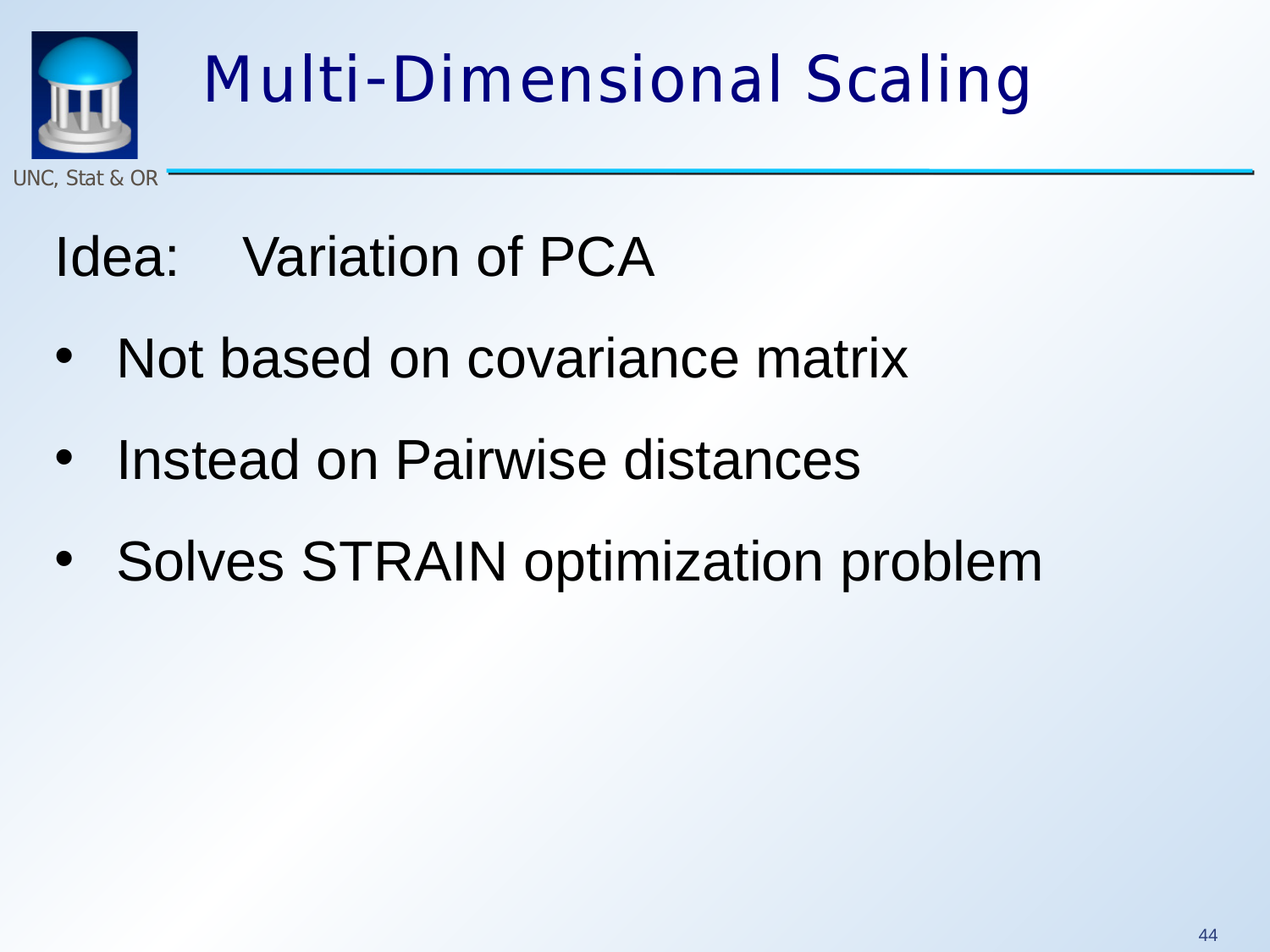

# Multi-Dimensional Scaling
Idea:    Variation of PCA
  Not based on covariance matrix
  Instead on Pairwise distances
  Solves STRAIN optimization problem